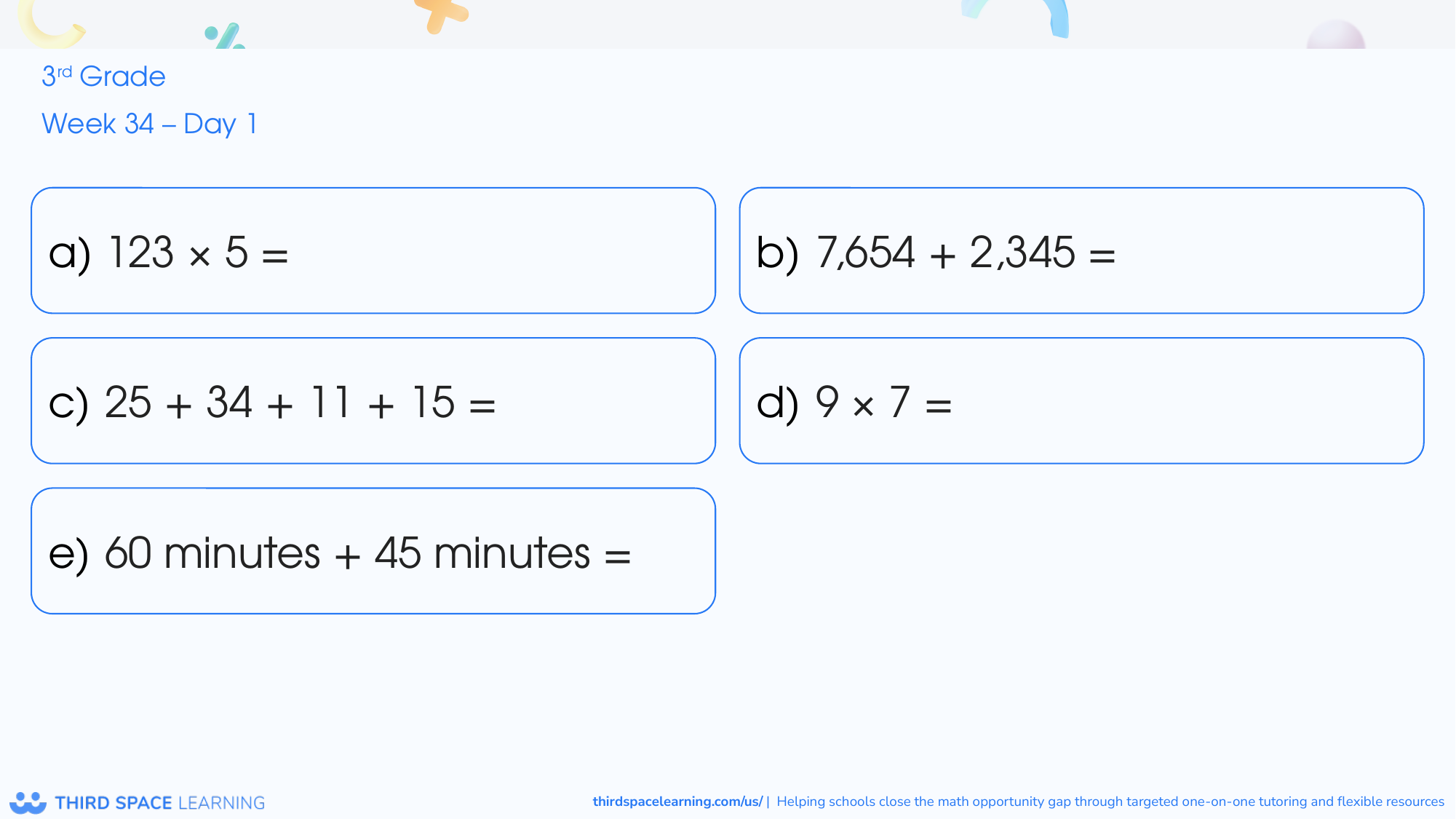

3rd Grade
Week 34 – Day 1
123 × 5 =
7,654 + 2,345 =
25 + 34 + 11 + 15 =
9 × 7 =
60 minutes + 45 minutes =